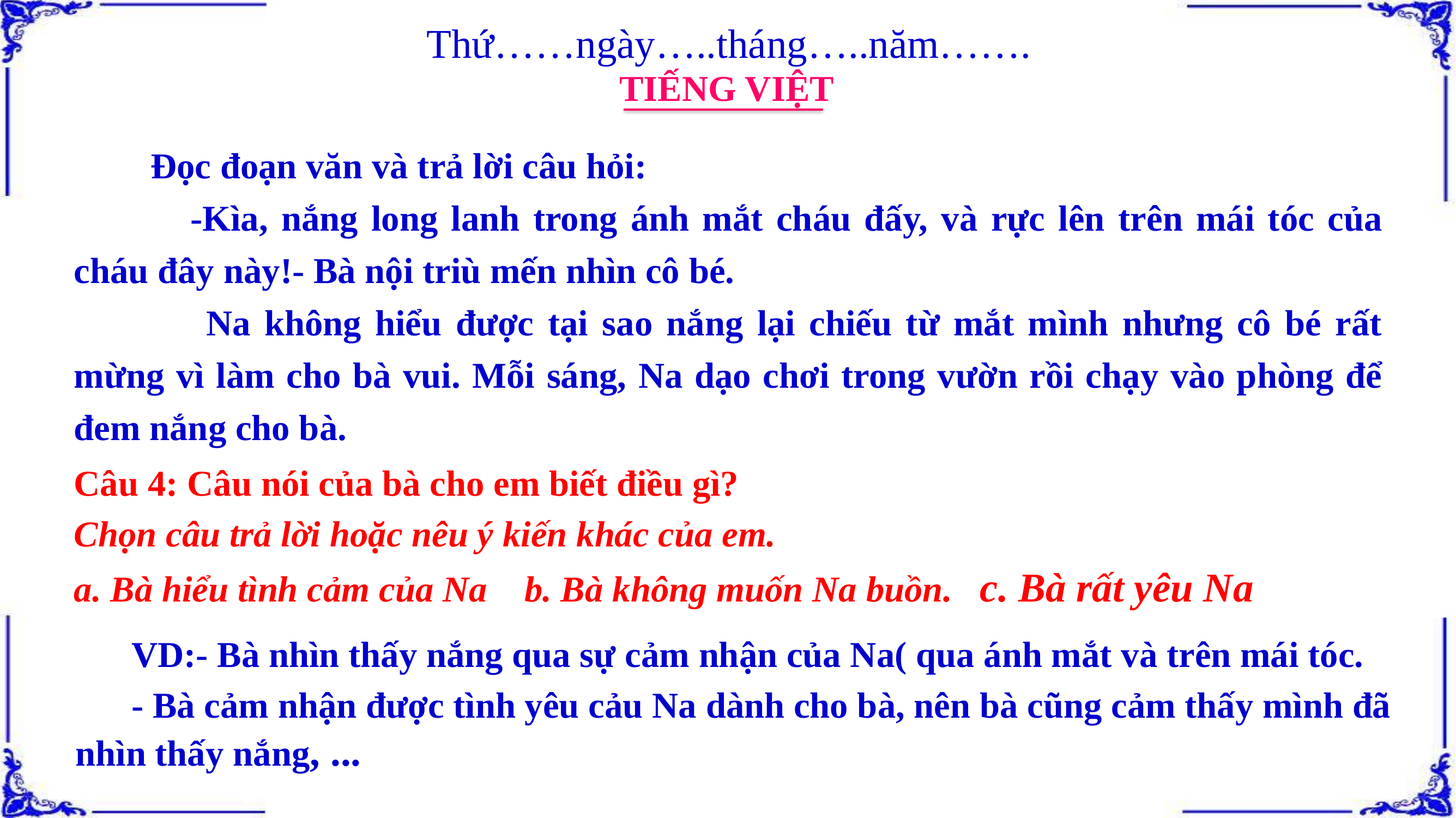

Thứ……ngày…..tháng…..năm…….
TIẾNG VIỆT
Đọc đoạn văn và trả lời câu hỏi:
   -Kìa, nắng long lanh trong ánh mắt cháu đấy, và rực lên trên mái tóc của cháu đây này!- Bà nội triù mến nhìn cô bé.
    Na không hiểu được tại sao nắng lại chiếu từ mắt mình nhưng cô bé rất mừng vì làm cho bà vui. Mỗi sáng, Na dạo chơi trong vườn rồi chạy vào phòng để đem nắng cho bà.
Câu 4: Câu nói của bà cho em biết điều gì?
Chọn câu trả lời hoặc nêu ý kiến khác của em.
a. Bà hiểu tình cảm của Na    b. Bà không muốn Na buồn.   c. Bà rất yêu Na
VD:- Bà nhìn thấy nắng qua sự cảm nhận của Na( qua ánh mắt và trên mái tóc.
- Bà cảm nhận được tình yêu cảu Na dành cho bà, nên bà cũng cảm thấy mình đã nhìn thấy nắng, ...